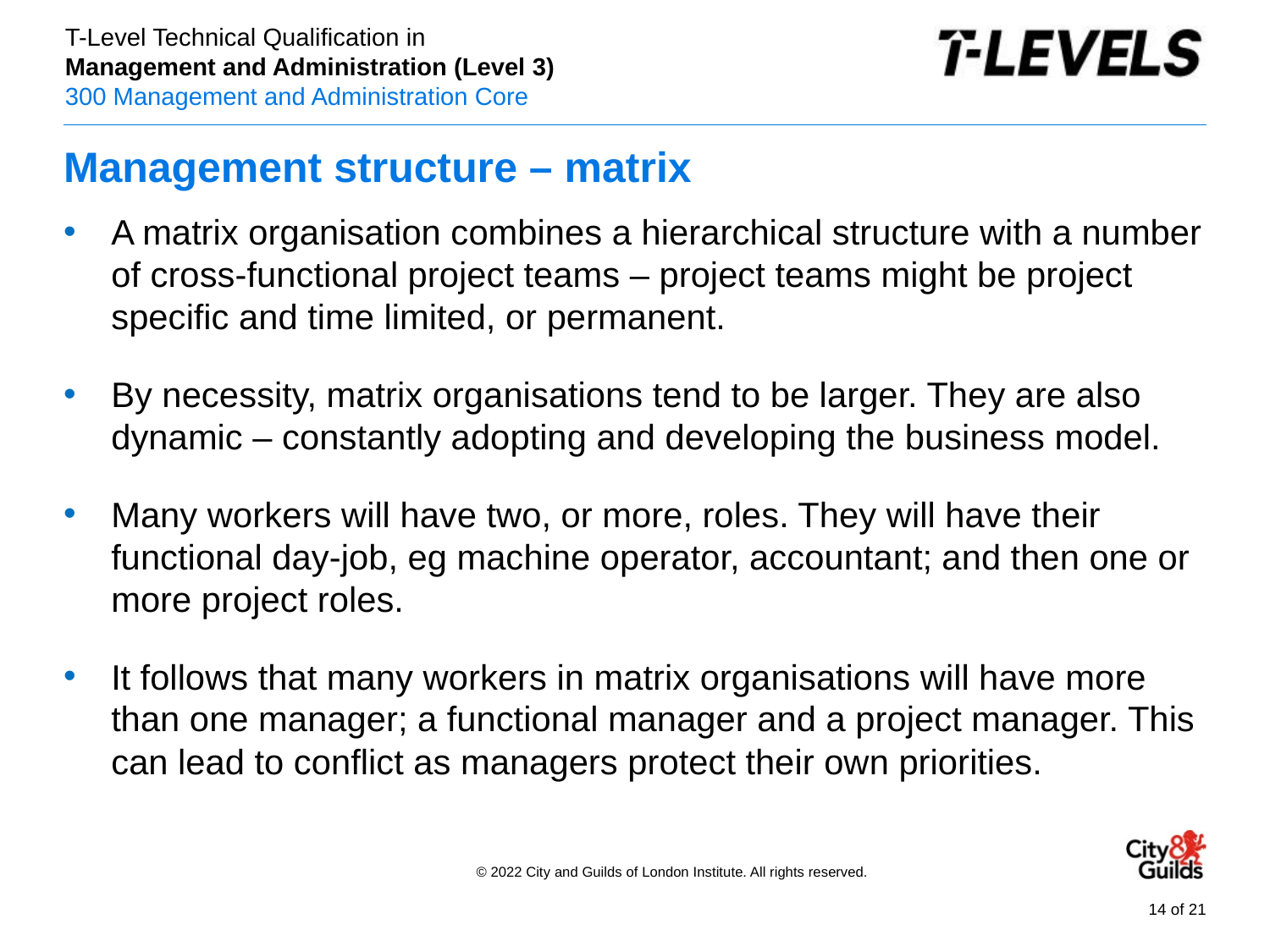

# Management structure – matrix
A matrix organisation combines a hierarchical structure with a number of cross-functional project teams – project teams might be project specific and time limited, or permanent.
By necessity, matrix organisations tend to be larger. They are also dynamic – constantly adopting and developing the business model.
Many workers will have two, or more, roles. They will have their functional day-job, eg machine operator, accountant; and then one or more project roles.
It follows that many workers in matrix organisations will have more than one manager; a functional manager and a project manager. This can lead to conflict as managers protect their own priorities.